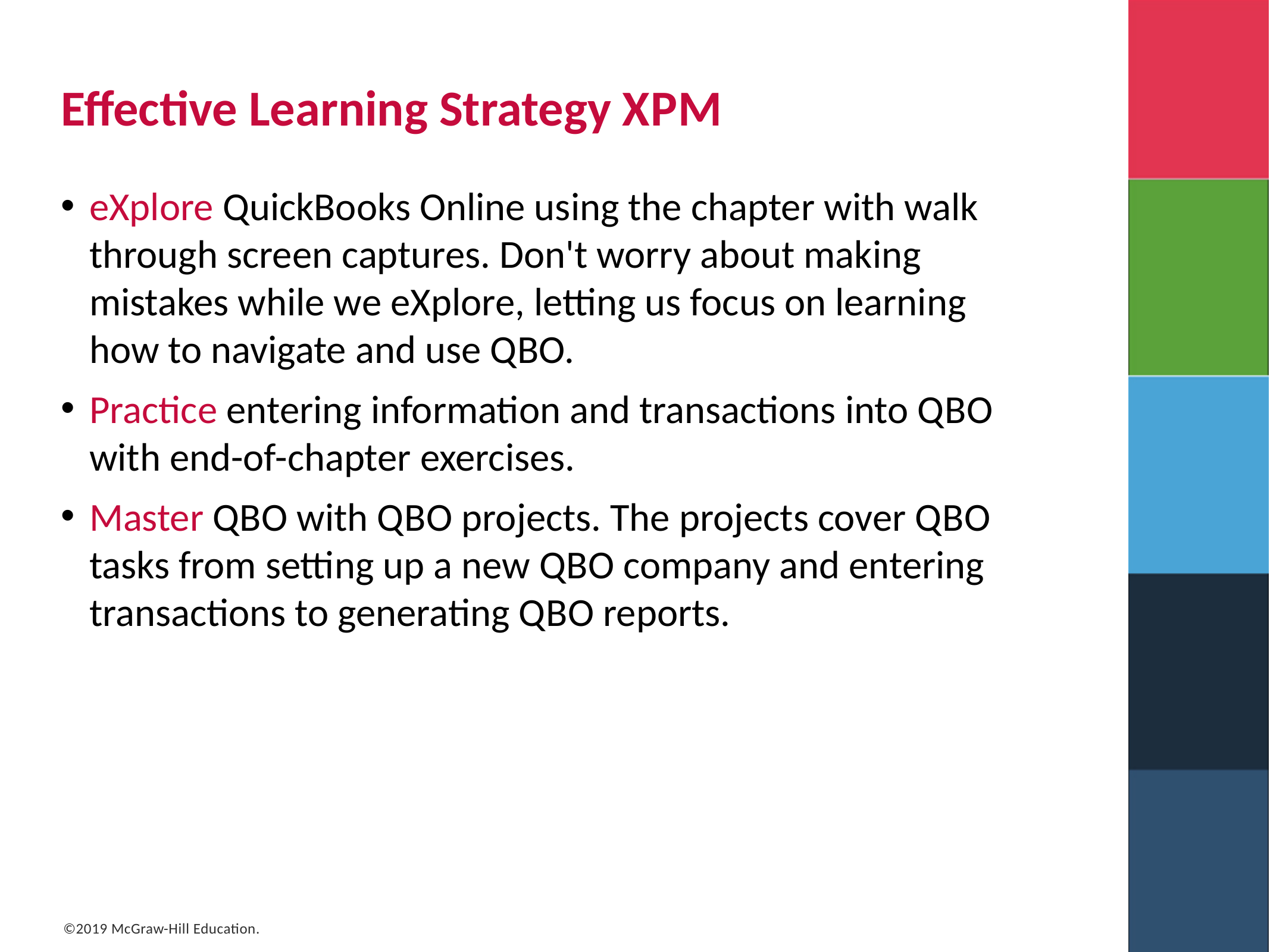

# Effective Learning Strategy X P M
eXplore QuickBooks Online using the chapter with walk through screen captures. Don't worry about making mistakes while we eXplore, letting us focus on learning how to navigate and use Q B O.
Practice entering information and transactions into Q B O with end-of-chapter exercises.
Master Q B O with Q B O projects. The projects cover Q B O tasks from setting up a new Q B O company and entering transactions to generating Q B O reports.